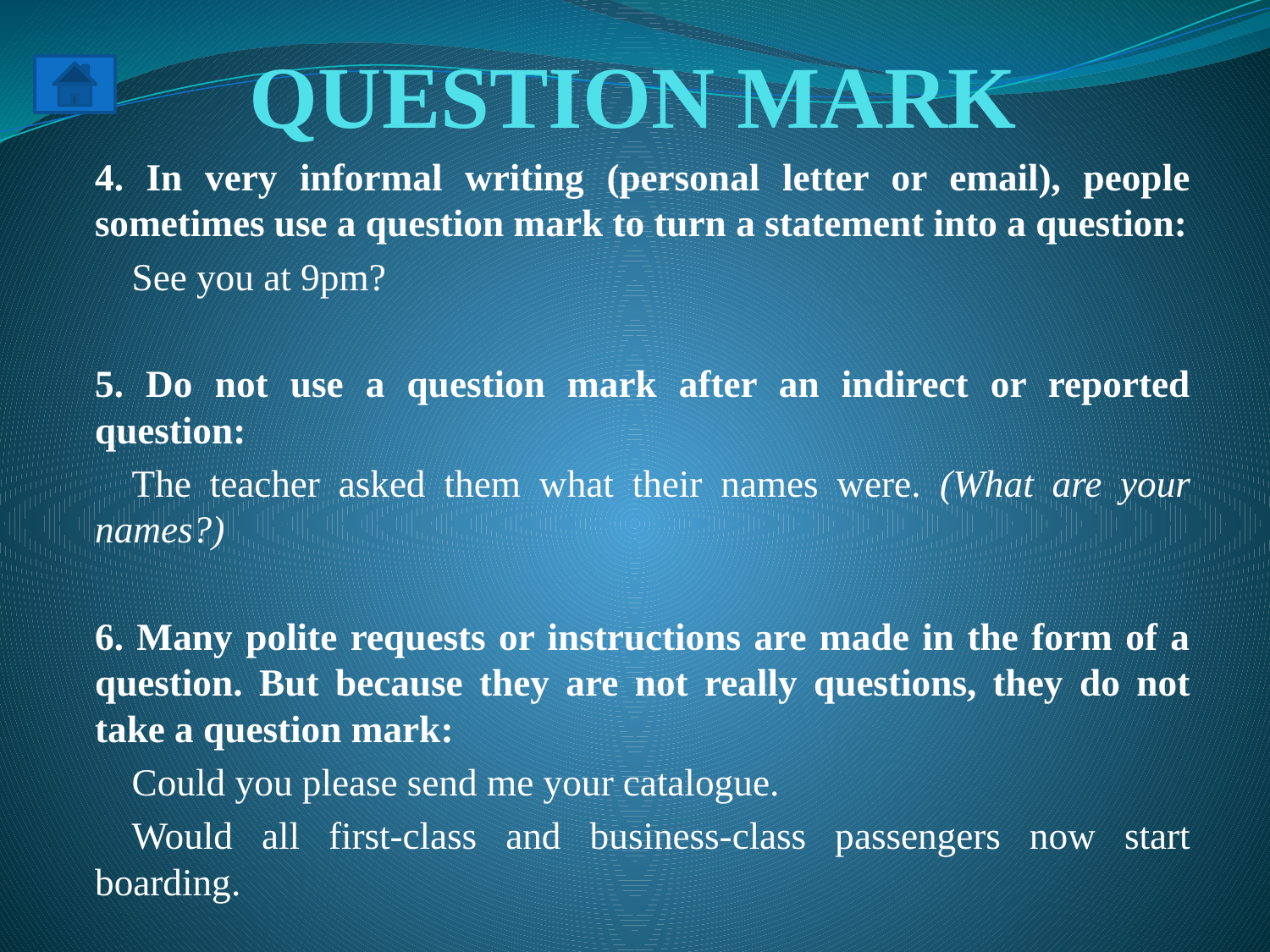

# QUESTION MARK

4. In very informal writing (personal letter or email), people sometimes use a question mark to turn a statement into a question:
	See you at 9pm?

5. Do not use a question mark after an indirect or reported question:
	The teacher asked them what their names were. (What are your names?)

6. Many polite requests or instructions are made in the form of a question. But because they are not really questions, they do not take a question mark:
	Could you please send me your catalogue.
	Would all first-class and business-class passengers now start boarding.